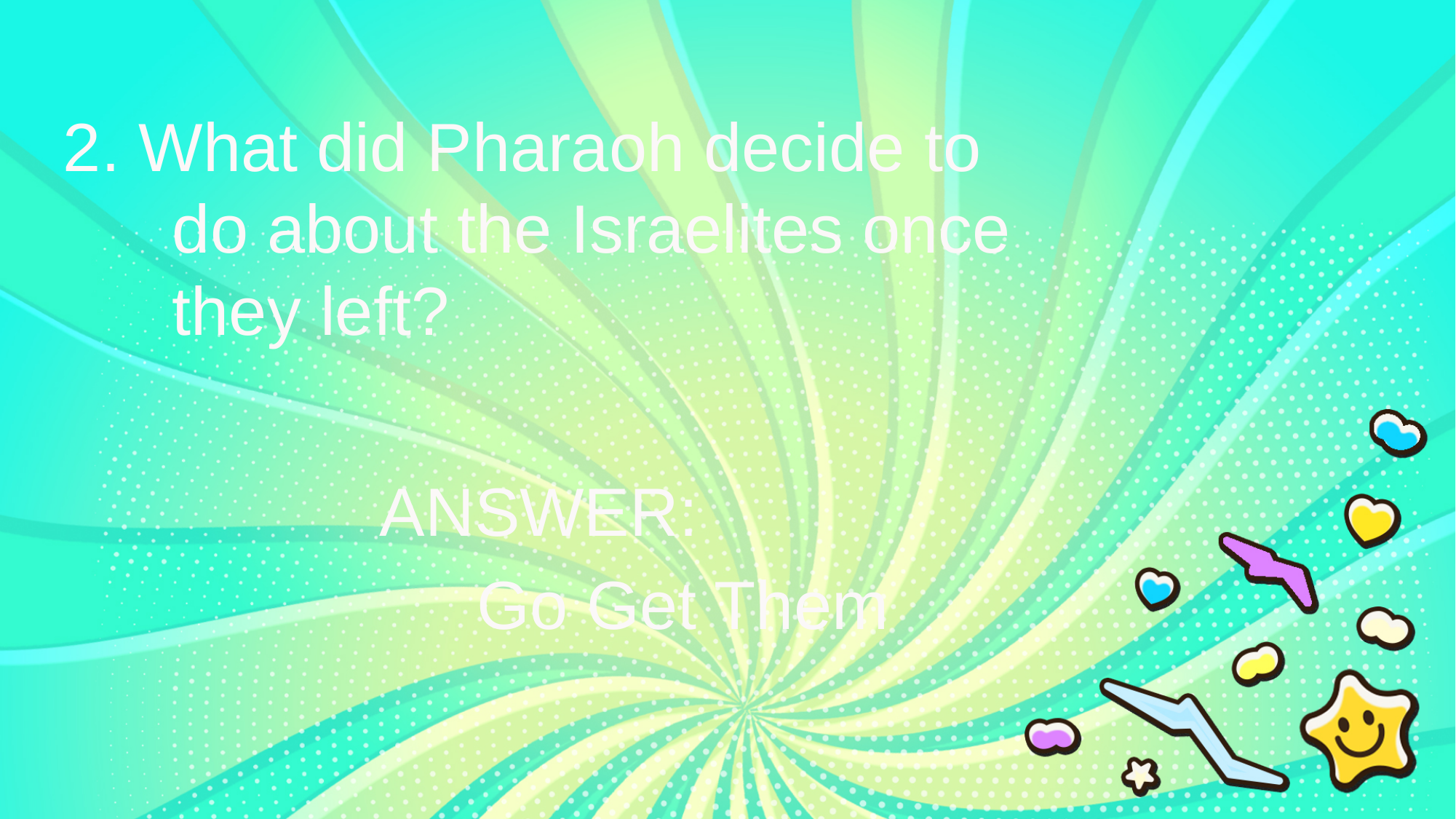

2. What did Pharaoh decide to
	do about the Israelites once
	they left?
ANSWER:
Go Get Them